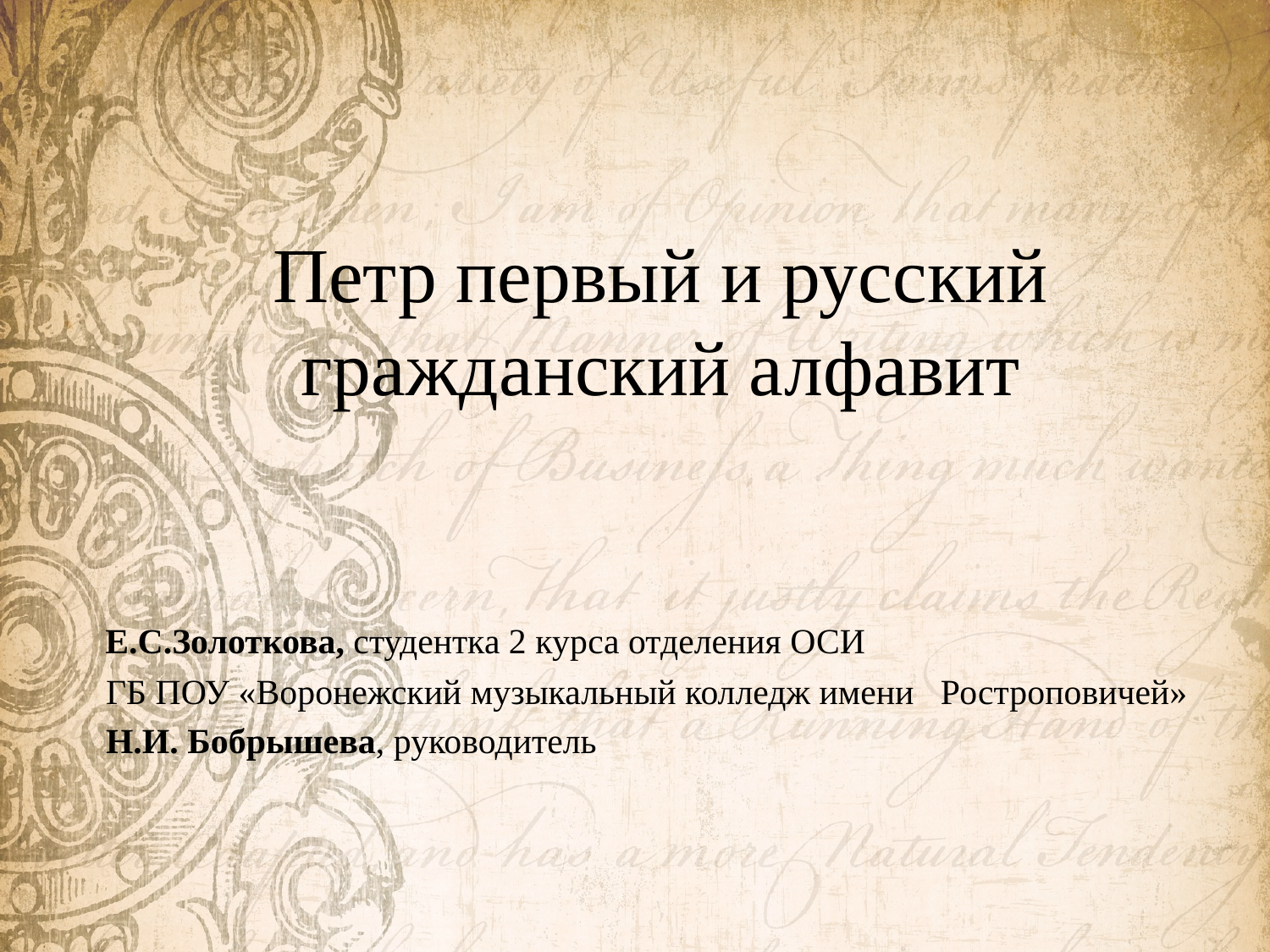

# Петр первый и русский гражданский алфавит
     Е.С.Золоткова, студентка 2 курса отделения ОСИ
      ГБ ПОУ «Воронежский музыкальный колледж имени   Ростроповичей»
      Н.И. Бобрышева, руководитель